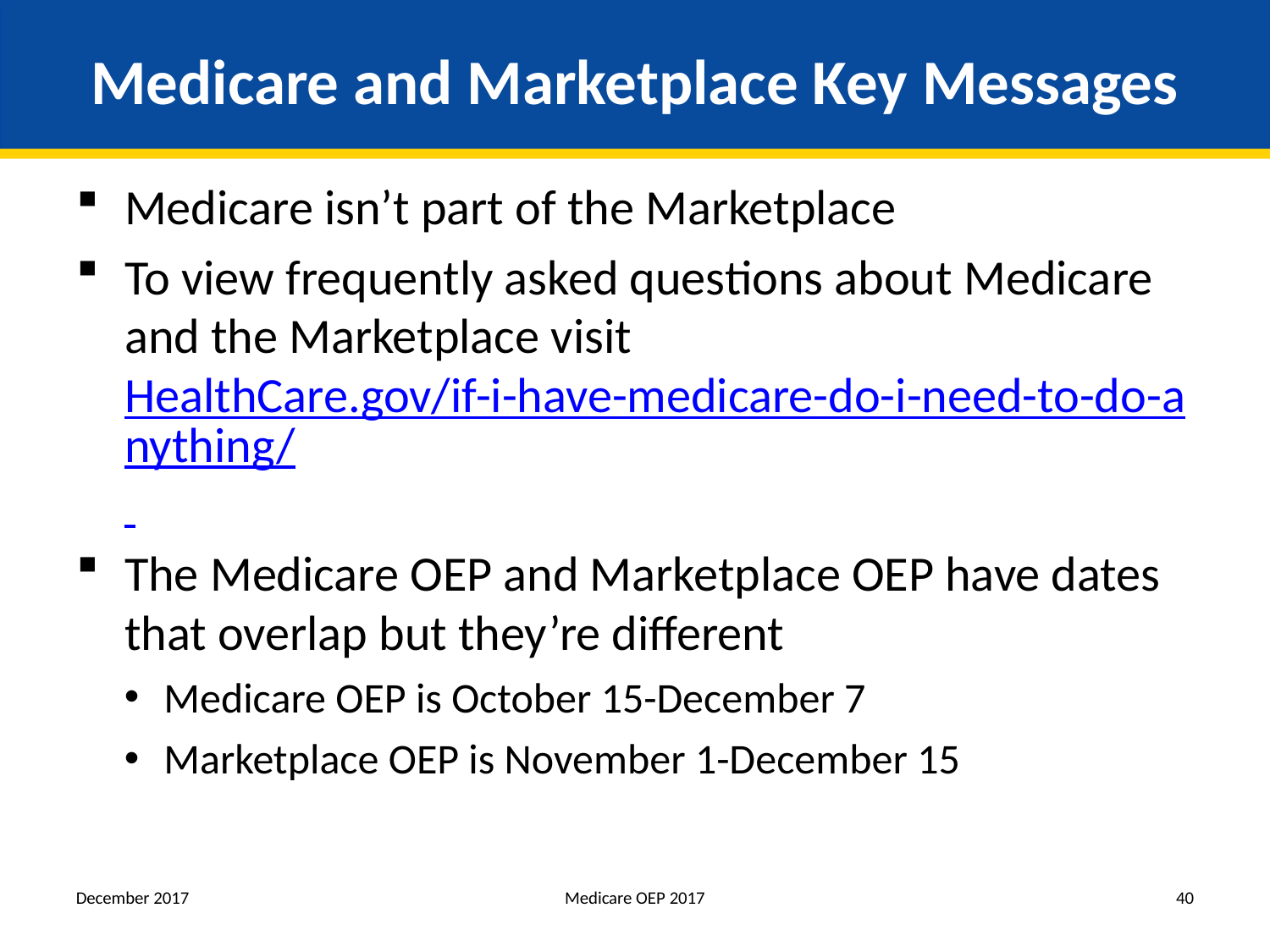

# Medicare and Marketplace Key Messages
Medicare isn’t part of the Marketplace
To view frequently asked questions about Medicare and the Marketplace visit HealthCare.gov/if-i-have-medicare-do-i-need-to-do-anything/
The Medicare OEP and Marketplace OEP have dates that overlap but they’re different
Medicare OEP is October 15-December 7
Marketplace OEP is November 1-December 15

December 2017
Medicare OEP 2017
40